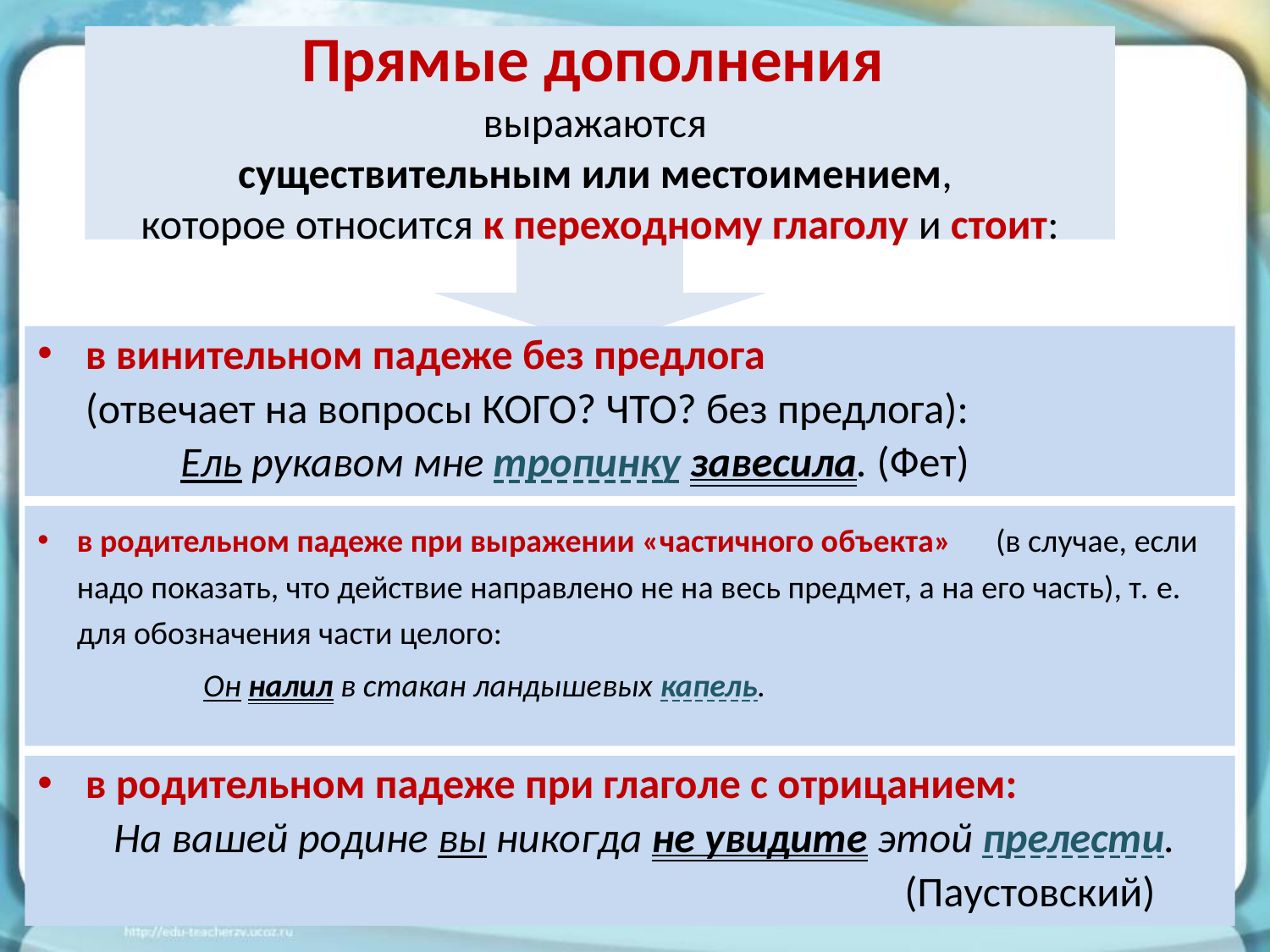

Прямые дополнения
выражаются
существительным или местоимением,
которое относится к переходному глаголу и стоит:
в винительном падеже без предлога
     (отвечает на вопросы КОГО? ЧТО? без предлога):
               Ель рукавом мне тропинку завесила. (Фет)
в родительном падеже при выражении «частичного объекта»      (в случае, если надо показать, что действие направлено не на весь предмет, а на его часть), т. е. для обозначения части целого:
                       Он налил в стакан ландышевых капель.
в родительном падеже при глаголе с отрицанием:
        На вашей родине вы никогда не увидите этой прелести.
                                                                                           (Паустовский)